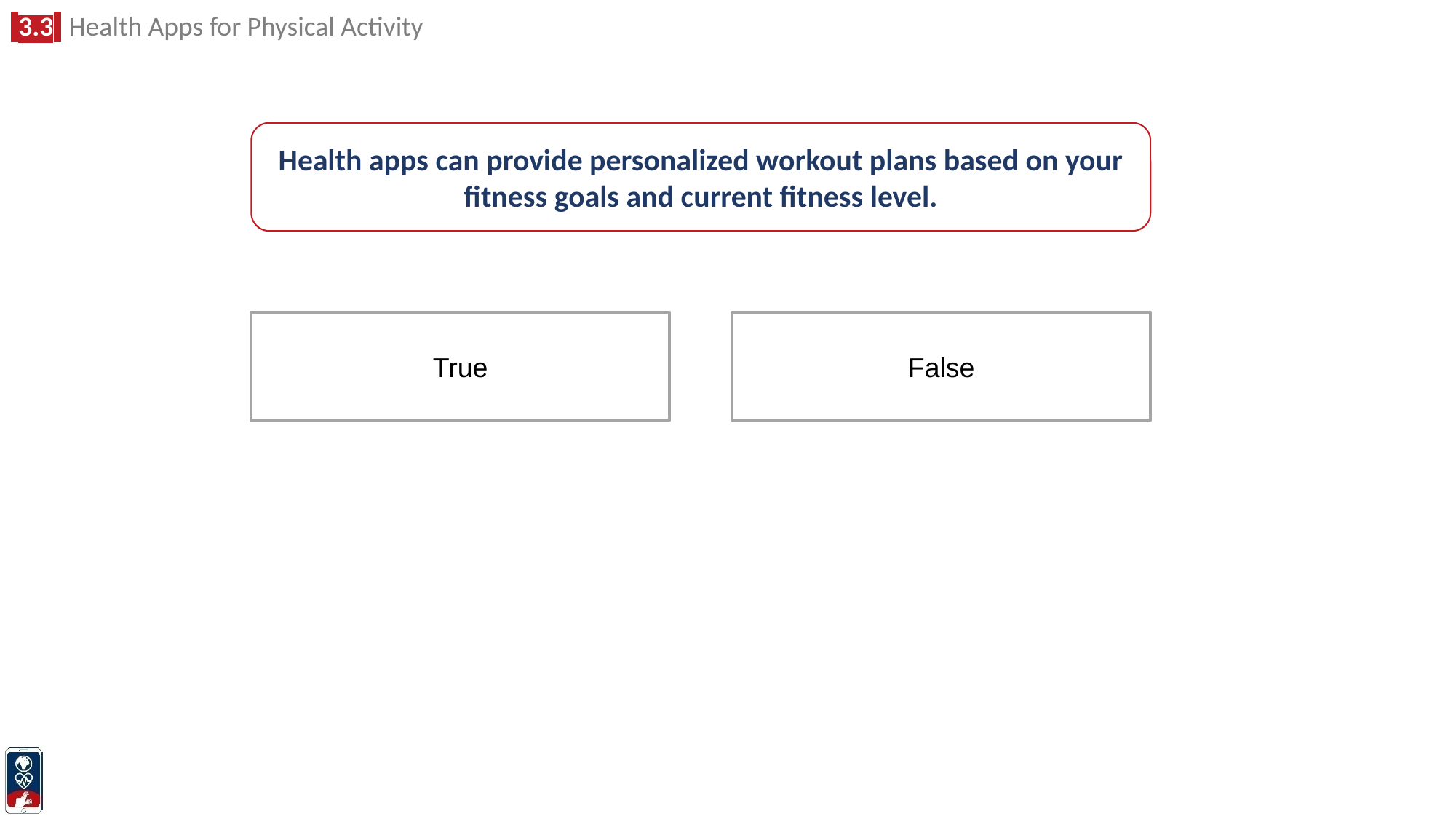

Health apps can provide personalized workout plans based on your fitness goals and current fitness level.
True
False